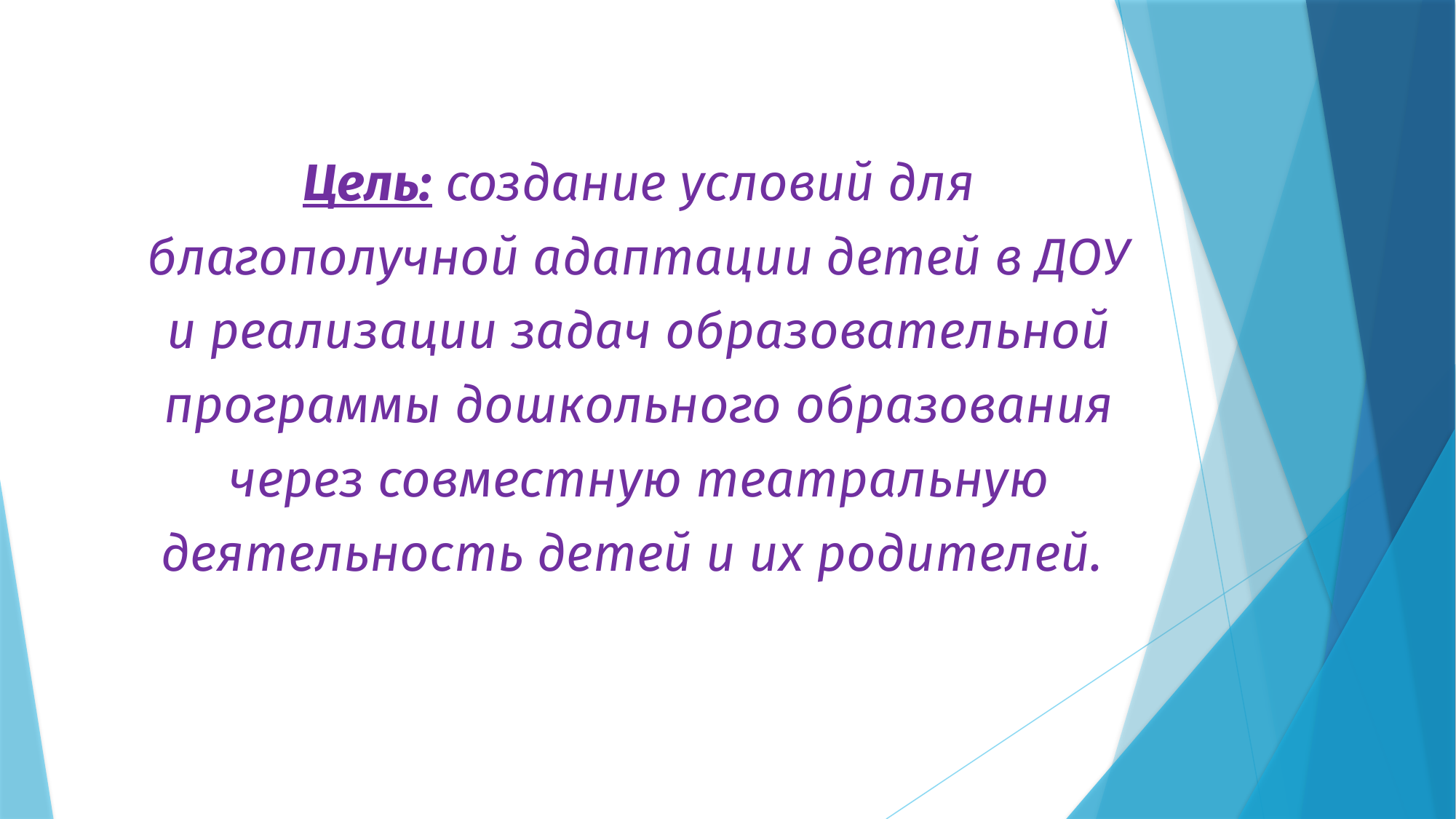

Цель: создание условий для благополучной адаптации детей в ДОУ и реализации задач образовательной программы дошкольного образования через совместную театральную деятельность детей и их родителей.